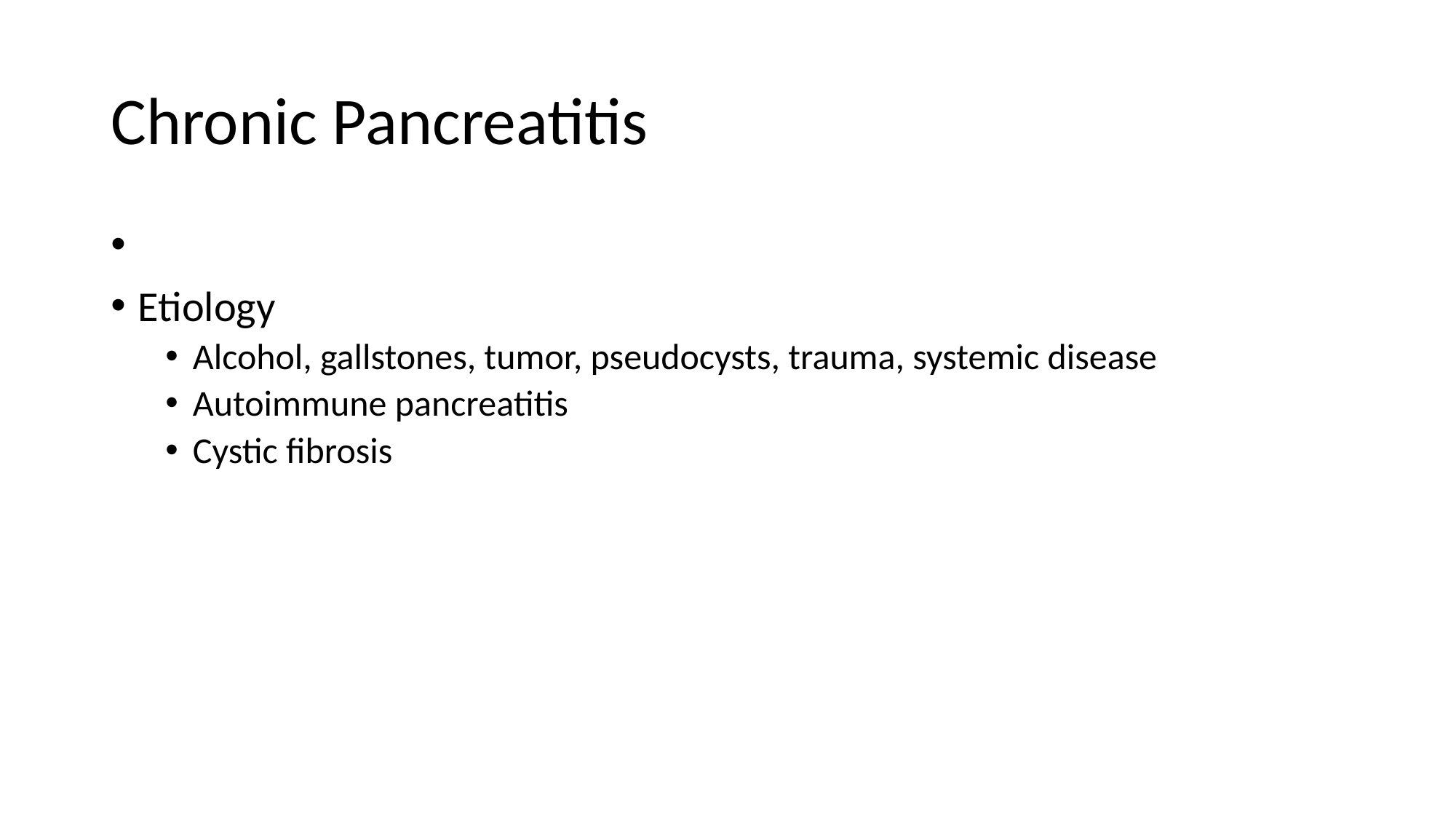

# Chronic Pancreatitis

Etiology
Alcohol, gallstones, tumor, pseudocysts, trauma, systemic disease
Autoimmune pancreatitis
Cystic fibrosis